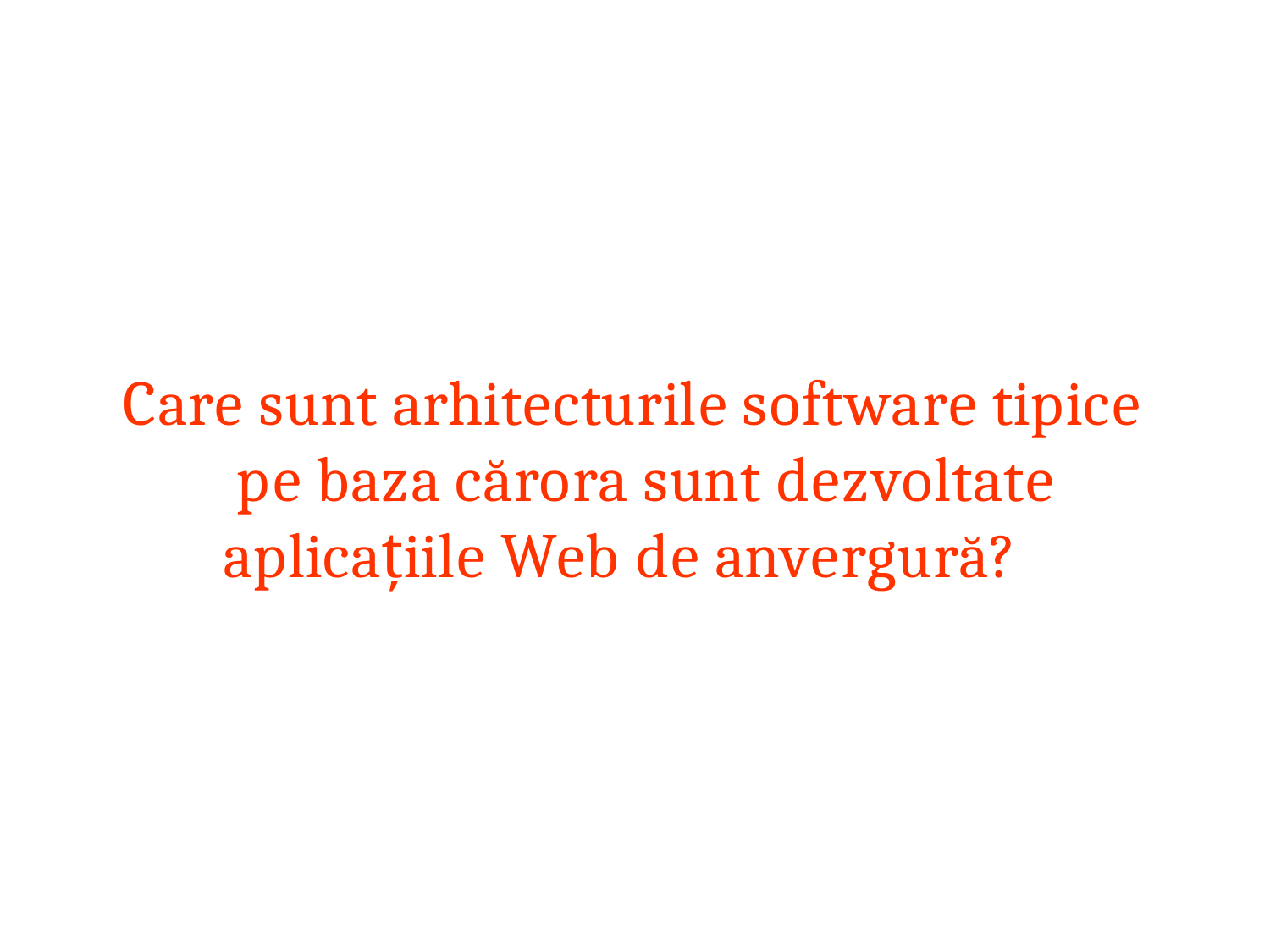

# Care sunt arhitecturile software tipice  pe baza cărora sunt dezvoltate  aplicațiile Web de anvergură?